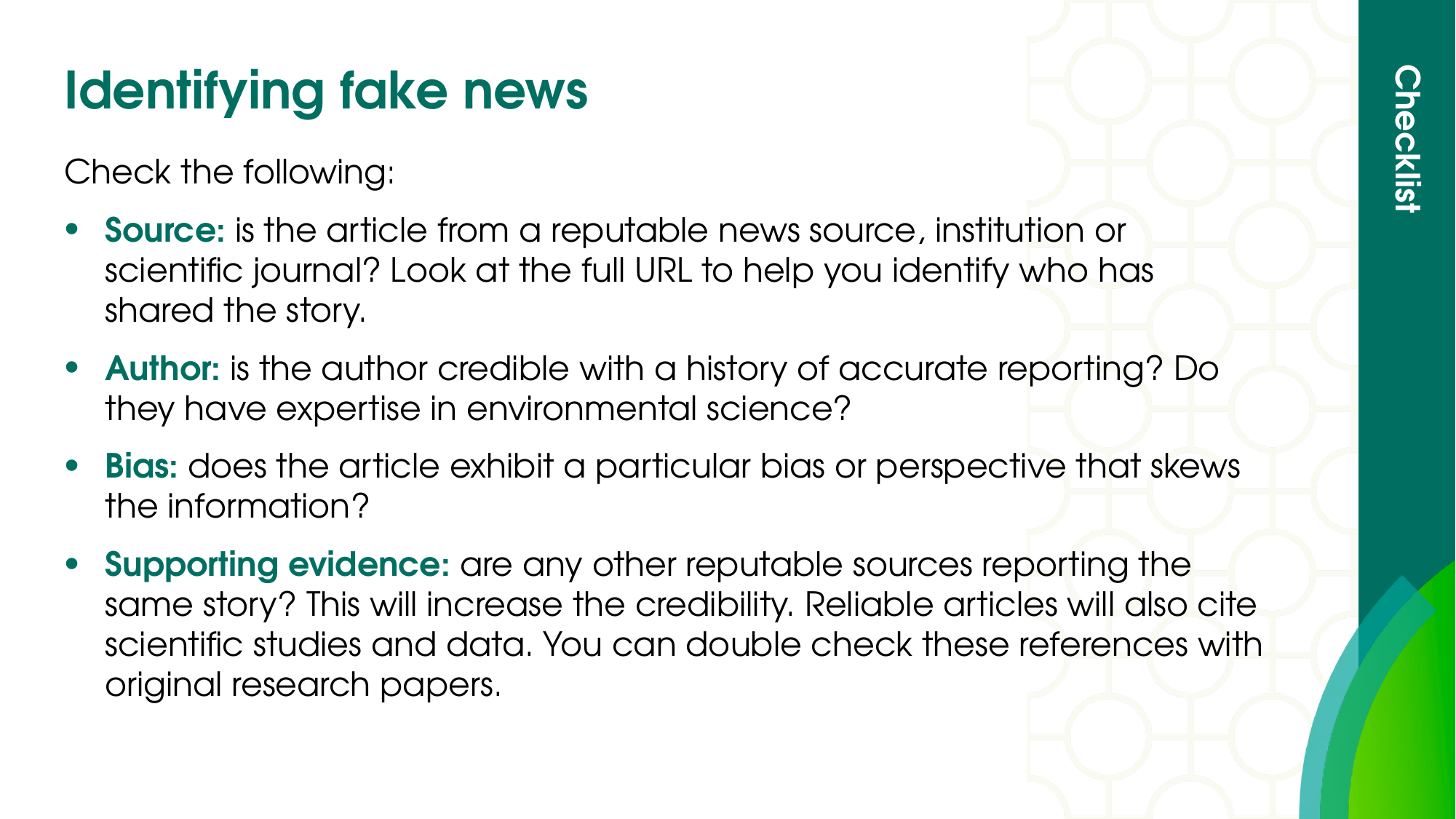

# Identifying fake news
Checklist
Check the following:
Source: is the article from a reputable news source, institution or scientific journal? Look at the full URL to help you identify who has shared the story.
Author: is the author credible with a history of accurate reporting? Do they have expertise in environmental science?
Bias: does the article exhibit a particular bias or perspective that skews the information?
Supporting evidence: are any other reputable sources reporting the same story? This will increase the credibility. Reliable articles will also cite scientific studies and data. You can double check these references with original research papers.